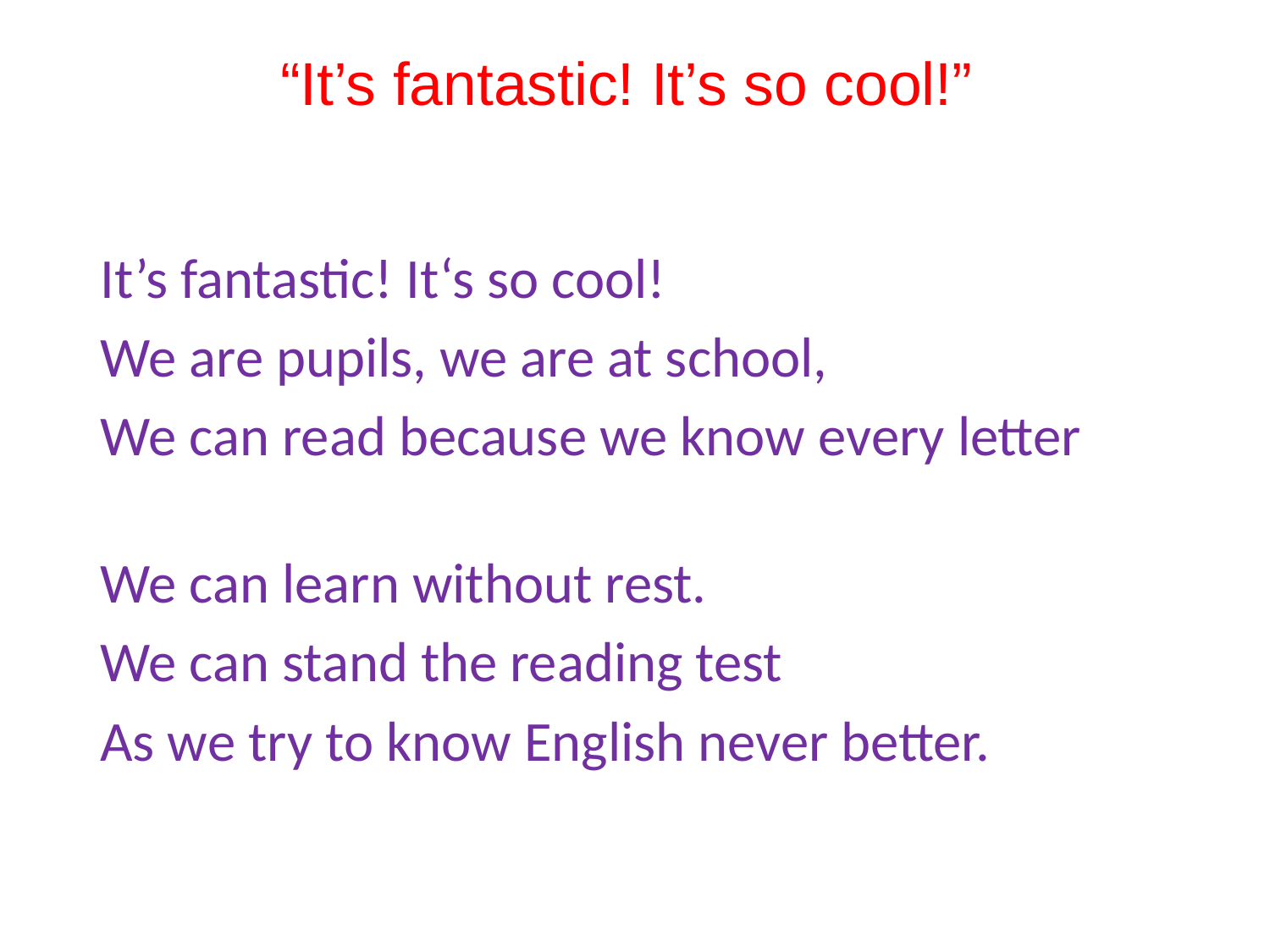

# “It’s fantastic! It’s so cool!”

 It’s fantastic! It‘s so cool!
 We are pupils, we are at school,
 We can read because we know every letter
 We can learn without rest.
 We can stand the reading test
 As we try to know English never better.